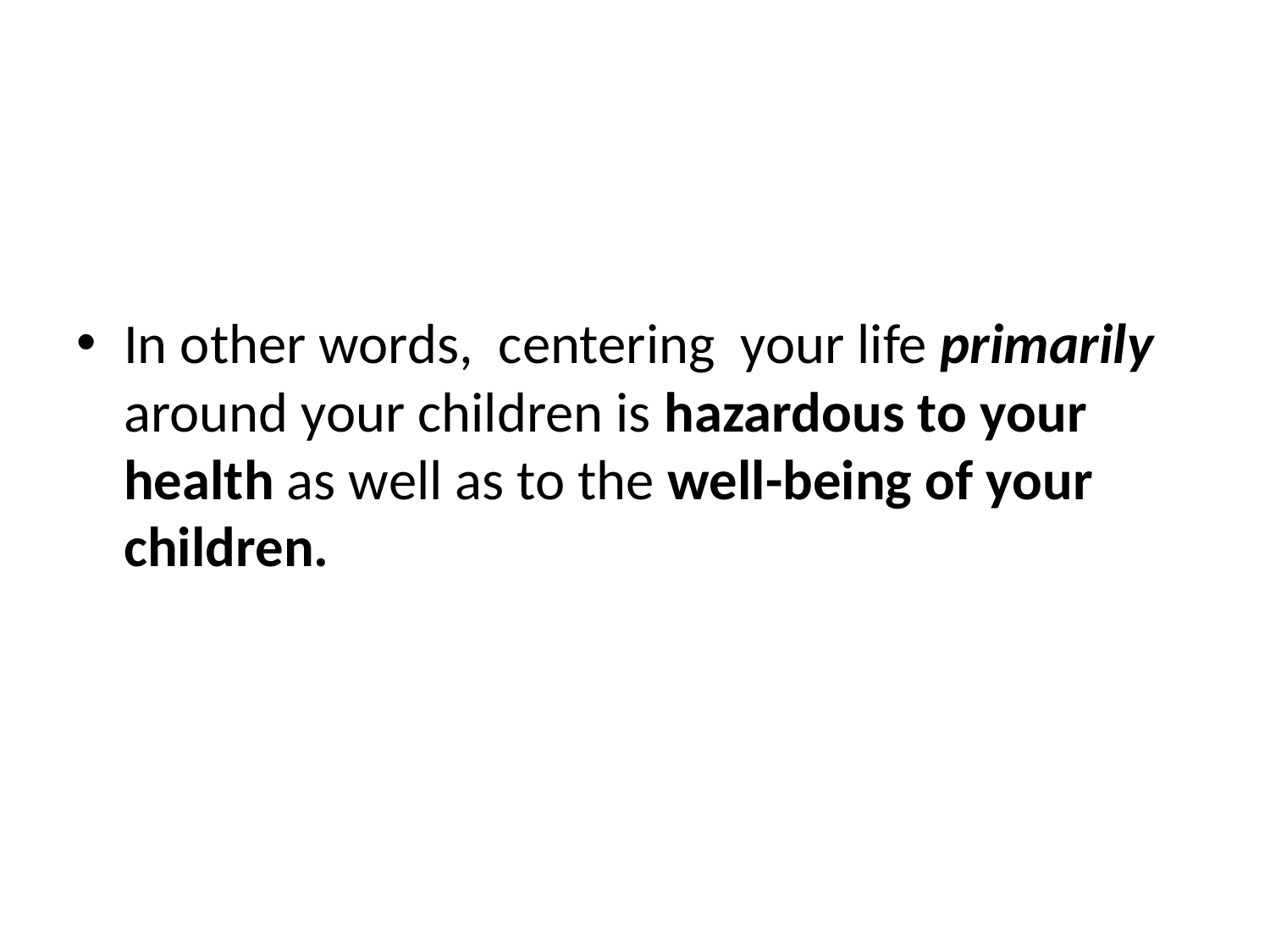

#

In other words,  centering  your life primarily  around your children is hazardous to your health as well as to the well-being of your children.